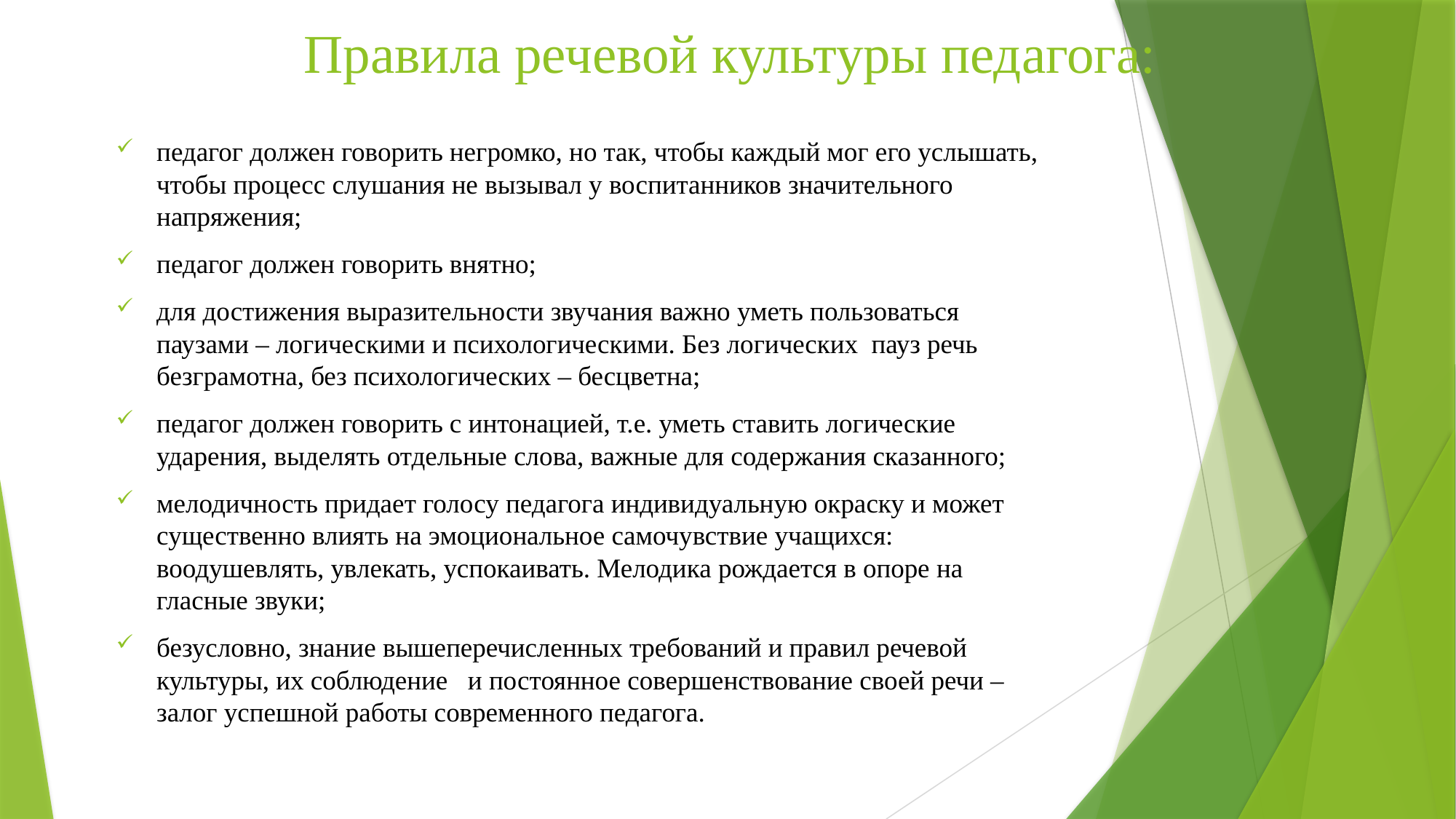

# Правила речевой культуры педагога:
педагог должен говорить негромко, но так, чтобы каждый мог его услышать, чтобы процесс слушания не вызывал у воспитанников значительного напряжения;
педагог должен говорить внятно;
для достижения выразительности звучания важно уметь пользоваться паузами – логическими и психологическими. Без логических  пауз речь безграмотна, без психологических – бесцветна;
педагог должен говорить с интонацией, т.е. уметь ставить логические ударения, выделять отдельные слова, важные для содержания сказанного;
мелодичность придает голосу педагога индивидуальную окраску и может существенно влиять на эмоциональное самочувствие учащихся: воодушевлять, увлекать, успокаивать. Мелодика рождается в опоре на гласные звуки;
безусловно, знание вышеперечисленных требований и правил речевой культуры, их соблюдение   и постоянное совершенствование своей речи – залог успешной работы современного педагога.